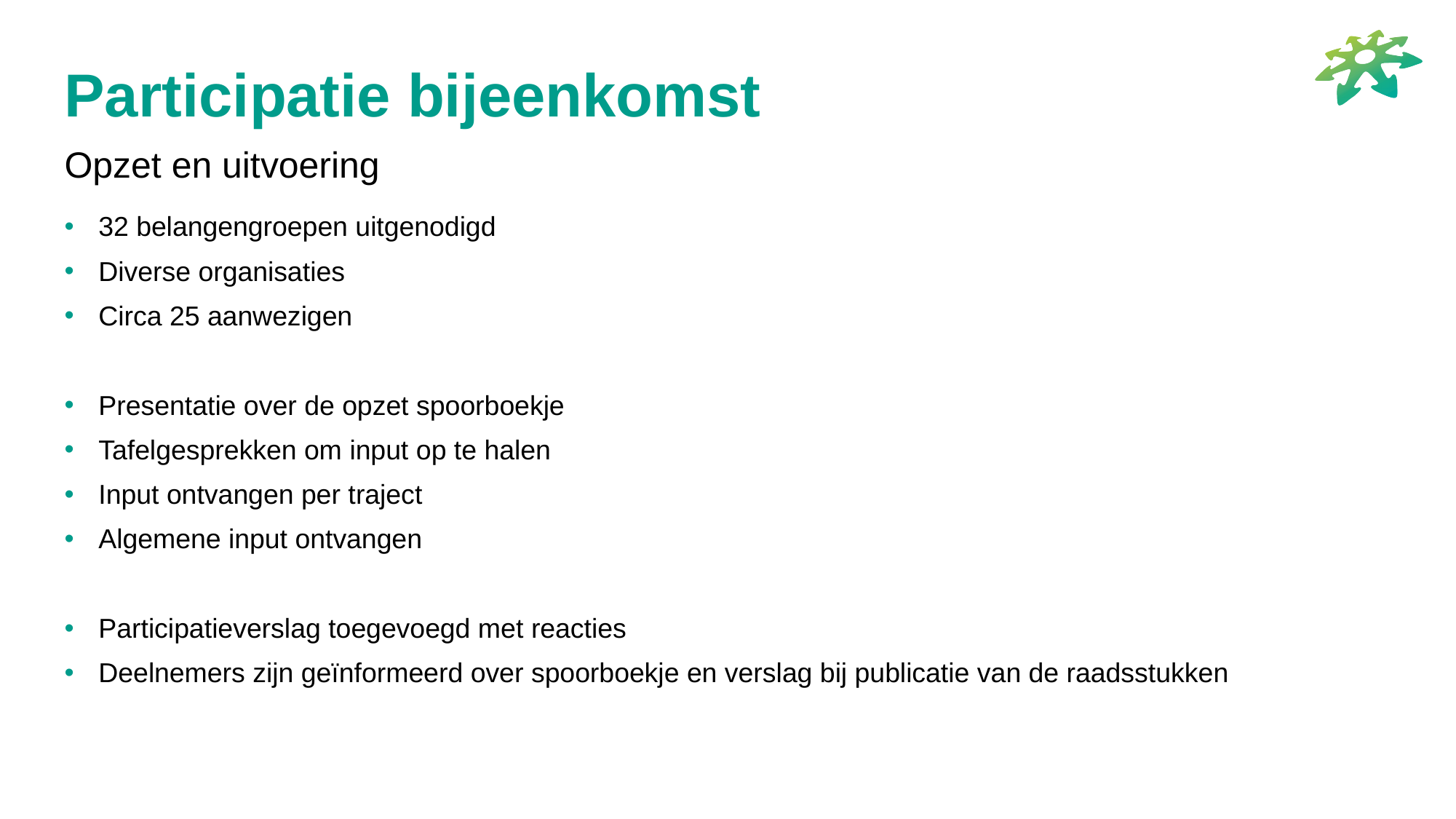

# Participatie bijeenkomst
Opzet en uitvoering
32 belangengroepen uitgenodigd
Diverse organisaties
Circa 25 aanwezigen

Presentatie over de opzet spoorboekje
Tafelgesprekken om input op te halen
Input ontvangen per traject
Algemene input ontvangen

Participatieverslag toegevoegd met reacties
Deelnemers zijn geïnformeerd over spoorboekje en verslag bij publicatie van de raadsstukken